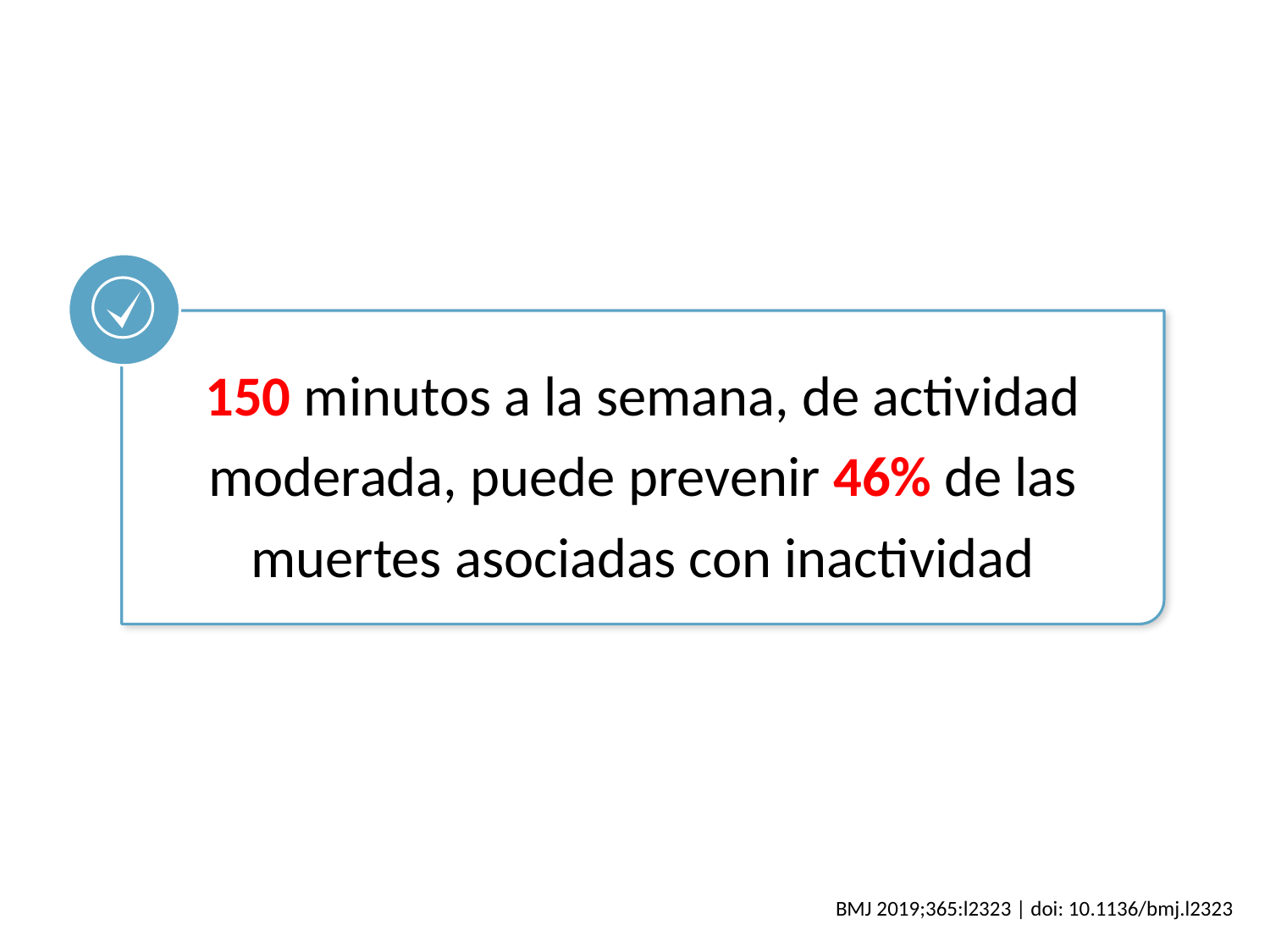

150 minutos a la semana, de actividad moderada, puede prevenir 46% de las muertes asociadas con inactividad
BMJ 2019;365:l2323 | doi: 10.1136/bmj.l2323